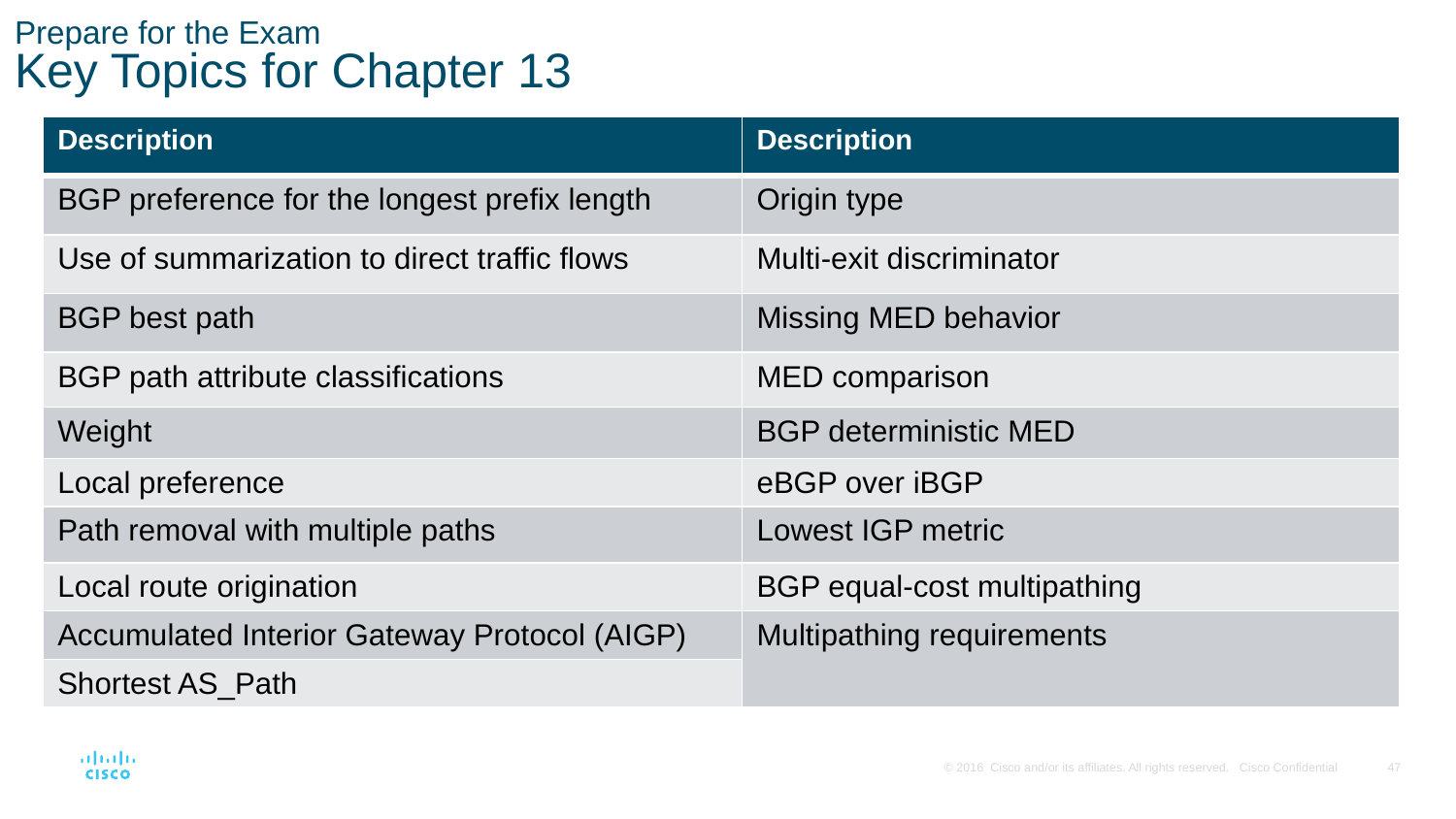

# Prepare for the Exam Key Topics for Chapter 13
| Description | Description |
| --- | --- |
| BGP preference for the longest prefix length | Origin type |
| Use of summarization to direct traffic flows | Multi-exit discriminator |
| BGP best path | Missing MED behavior |
| BGP path attribute classifications | MED comparison |
| Weight | BGP deterministic MED |
| Local preference | eBGP over iBGP |
| Path removal with multiple paths | Lowest IGP metric |
| Local route origination | BGP equal-cost multipathing |
| Accumulated Interior Gateway Protocol (AIGP) | Multipathing requirements |
| Shortest AS\_Path |  |